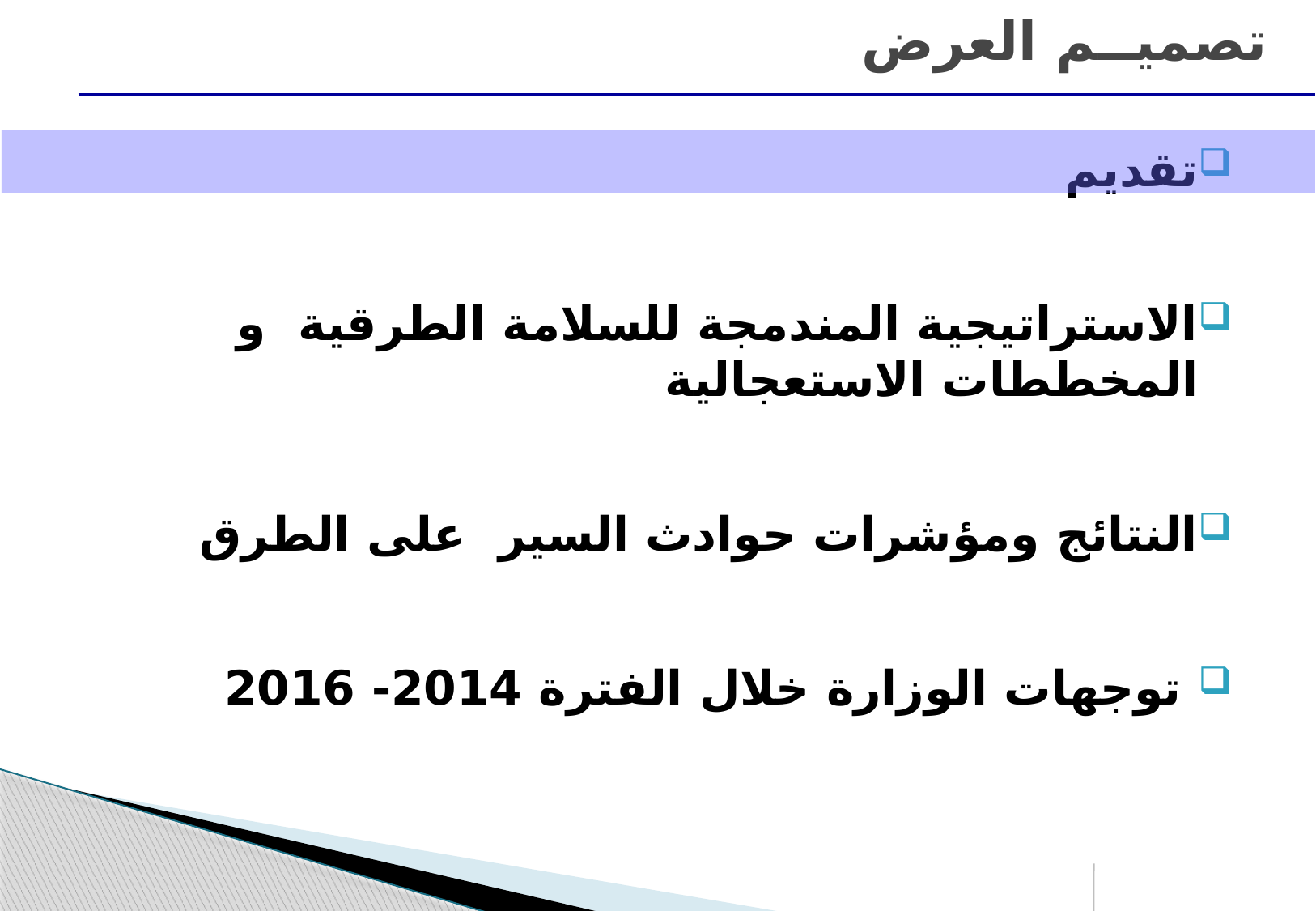

# تصميــم العرض

تقديم

الاستراتيجية المندمجة للسلامة الطرقية  و المخططات الاستعجالية

النتائج ومؤشرات حوادث السير  على الطرق

 توجهات الوزارة خلال الفترة 2014- 2016